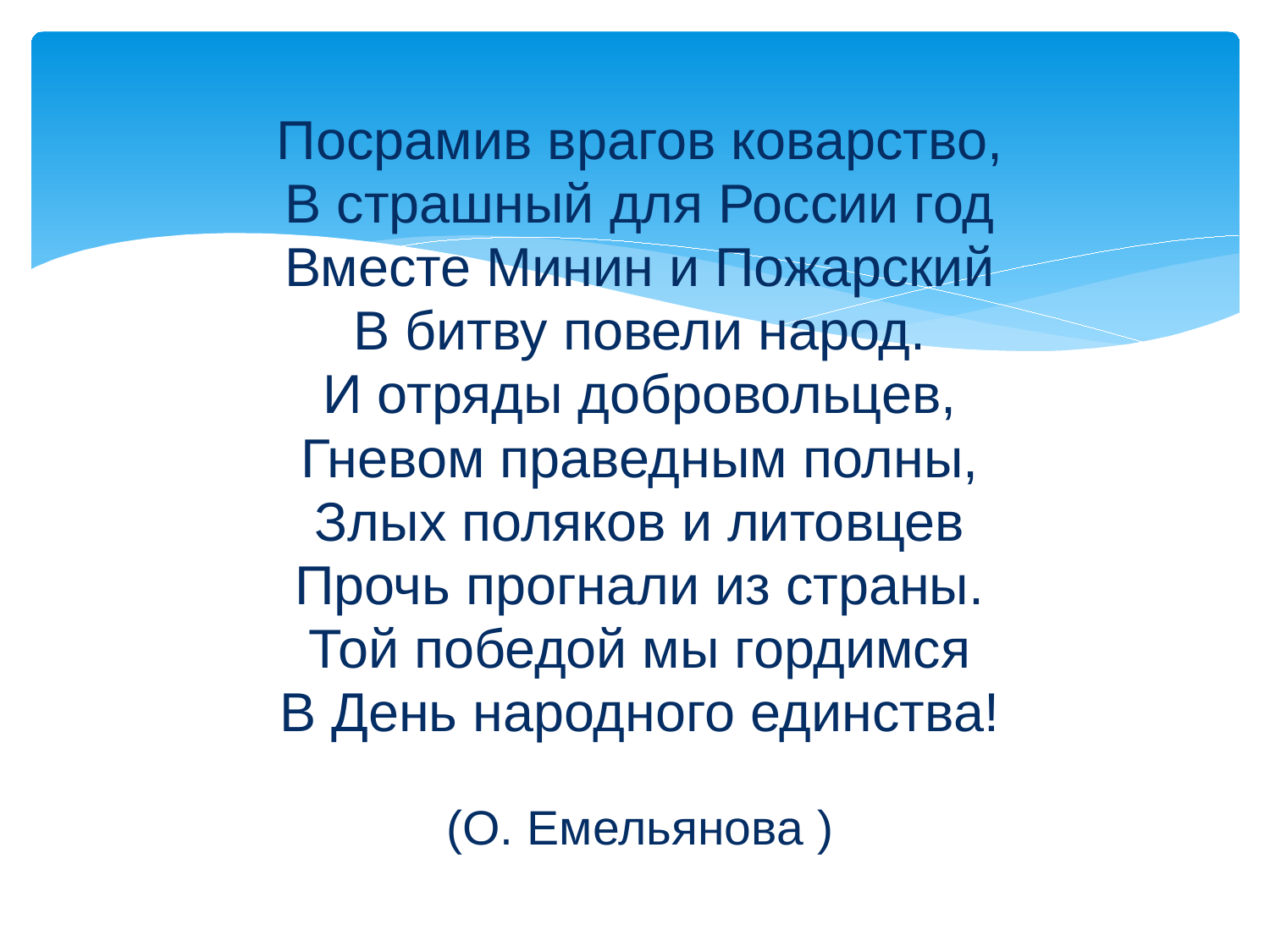

Посрамив врагов коварство,
В страшный для России год
Вместе Минин и Пожарский
В битву повели народ.
И отряды добровольцев,
Гневом праведным полны,
Злых поляков и литовцев
Прочь прогнали из страны.
Той победой мы гордимся
В День народного единства!

(О. Емельянова )